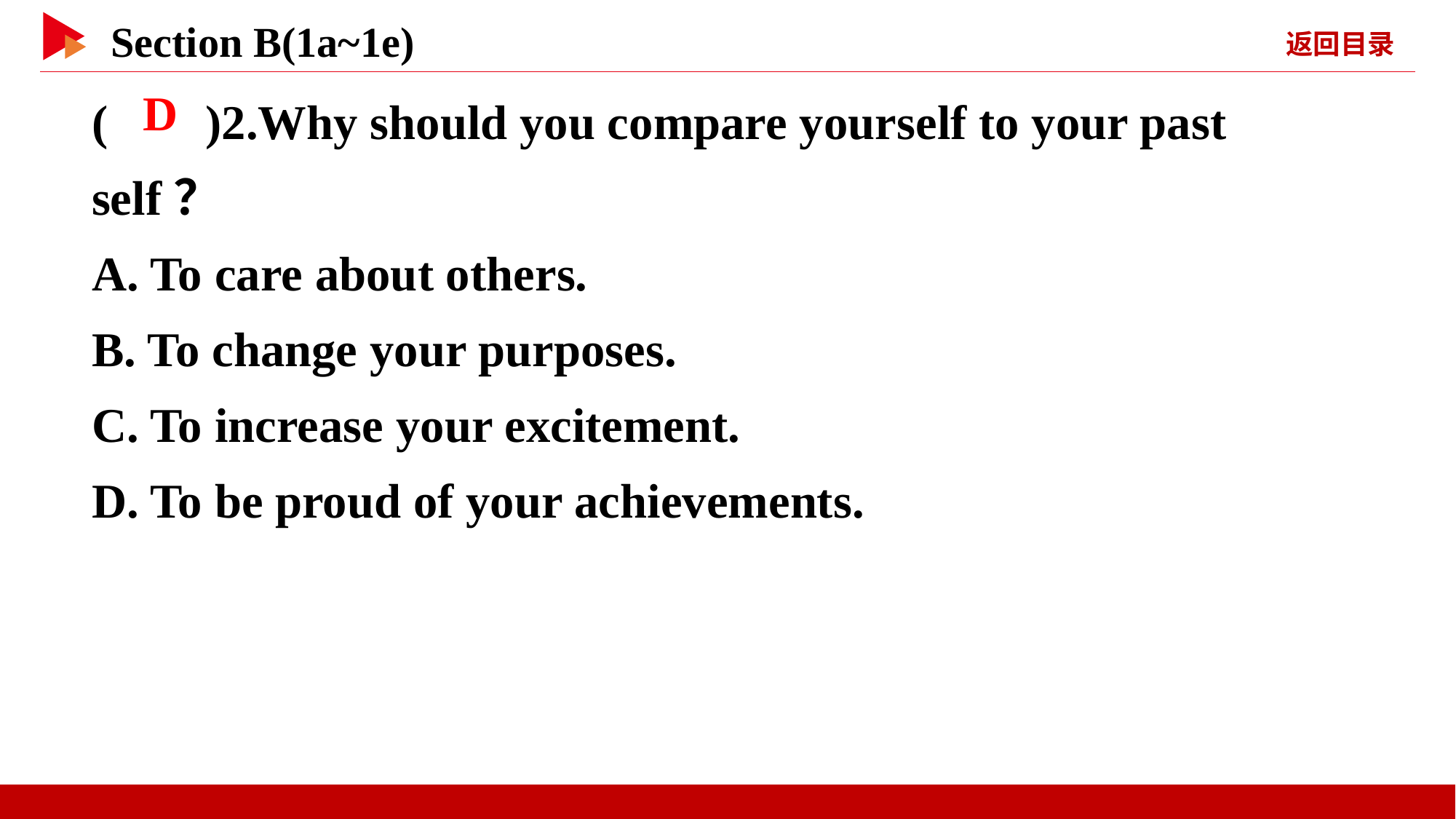

(        )2.Why should you compare yourself to your past self？
A. To care about others.
B. To change your purposes.
C. To increase your excitement.
D. To be proud of your achievements.
   D